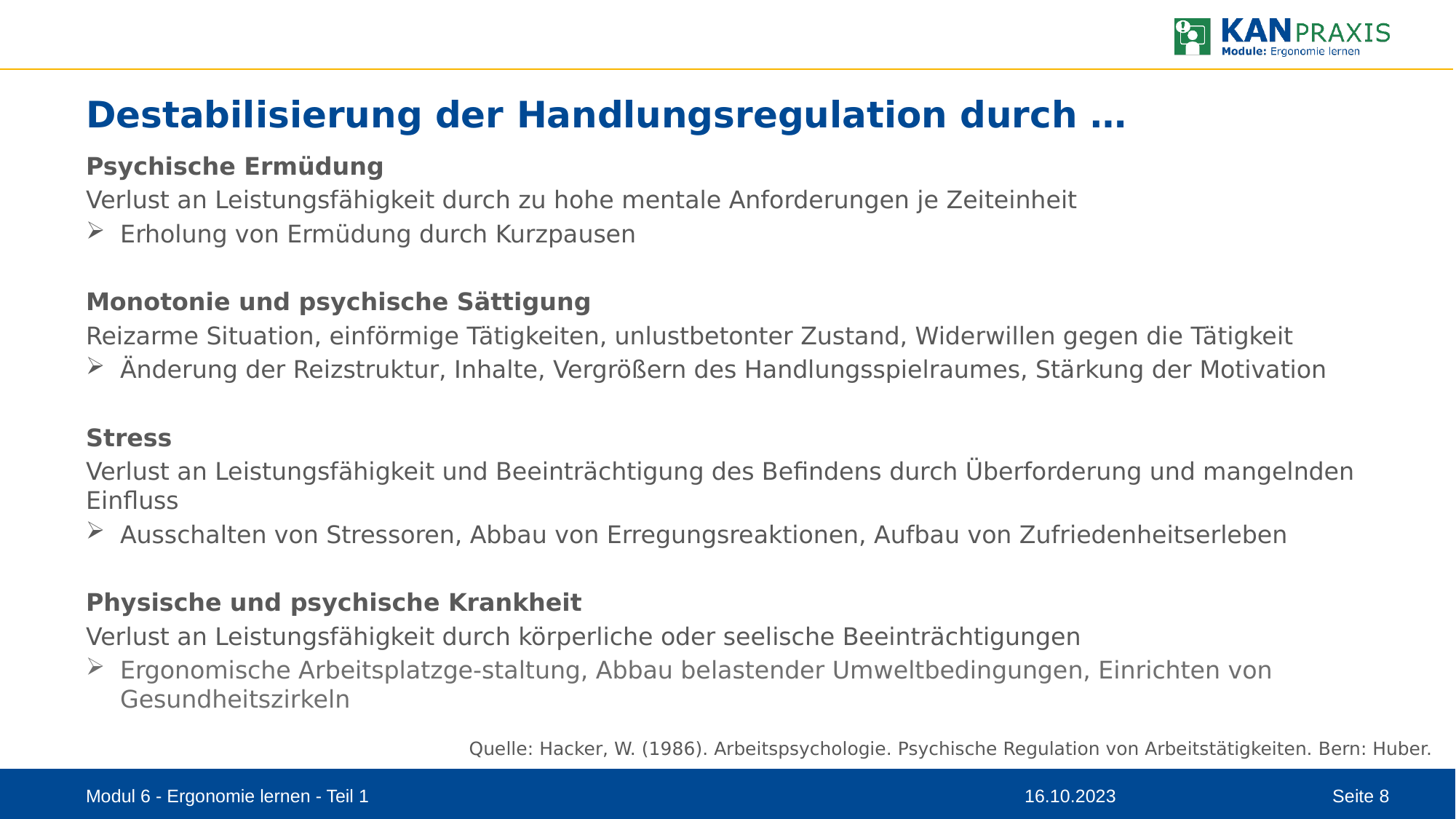

# Destabilisierung der Handlungsregulation durch …
Psychische Ermüdung
Verlust an Leistungsfähigkeit durch zu hohe mentale Anforderungen je Zeiteinheit
Erholung von Ermüdung durch Kurzpausen

Monotonie und psychische Sättigung
Reizarme Situation, einförmige Tätigkeiten, unlustbetonter Zustand, Widerwillen gegen die Tätigkeit
Änderung der Reizstruktur, Inhalte, Vergrößern des Handlungsspielraumes, Stärkung der Motivation

Stress
Verlust an Leistungsfähigkeit und Beeinträchtigung des Befindens durch Überforderung und mangelnden Einfluss
Ausschalten von Stressoren, Abbau von Erregungsreaktionen, Aufbau von Zufriedenheitserleben

Physische und psychische Krankheit
Verlust an Leistungsfähigkeit durch körperliche oder seelische Beeinträchtigungen
Ergonomische Arbeitsplatzge-staltung, Abbau belastender Umweltbedingungen, Einrichten von Gesundheitszirkeln

Quelle: Hacker, W. (1986). Arbeitspsychologie. Psychische Regulation von Arbeitstätigkeiten. Bern: Huber.
Modul 6 - Ergonomie lernen - Teil 1
16.10.2023
Seite 8